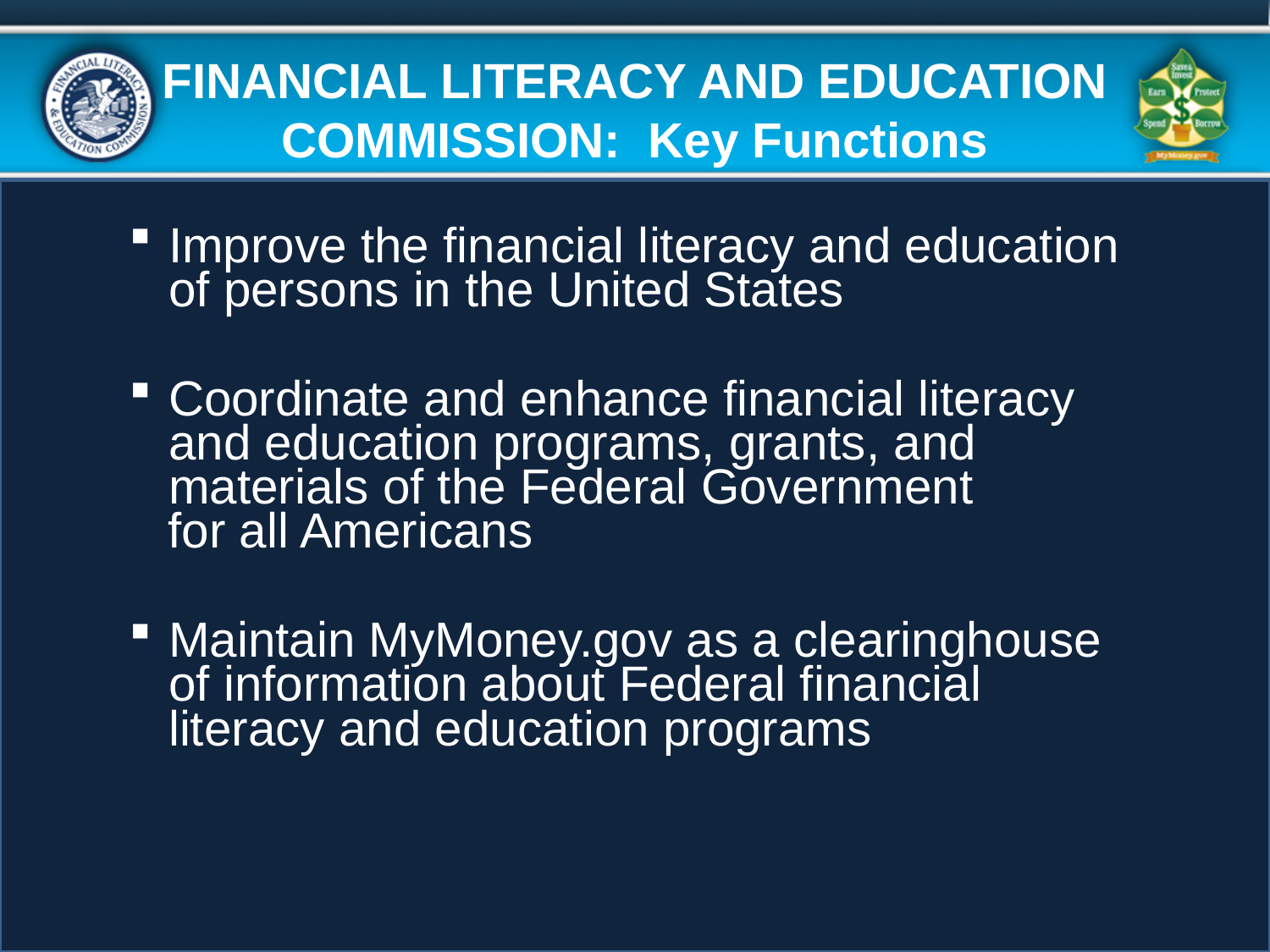

# FINANCIAL LITERACY AND EDUCATION COMMISSION:  Key Functions

Improve the financial literacy and education of persons in the United States

Coordinate and enhance financial literacy and education programs, grants, and materials of the Federal Government
for all Americans
Maintain MyMoney.gov as a clearinghouse of information about Federal financial literacy and education programs